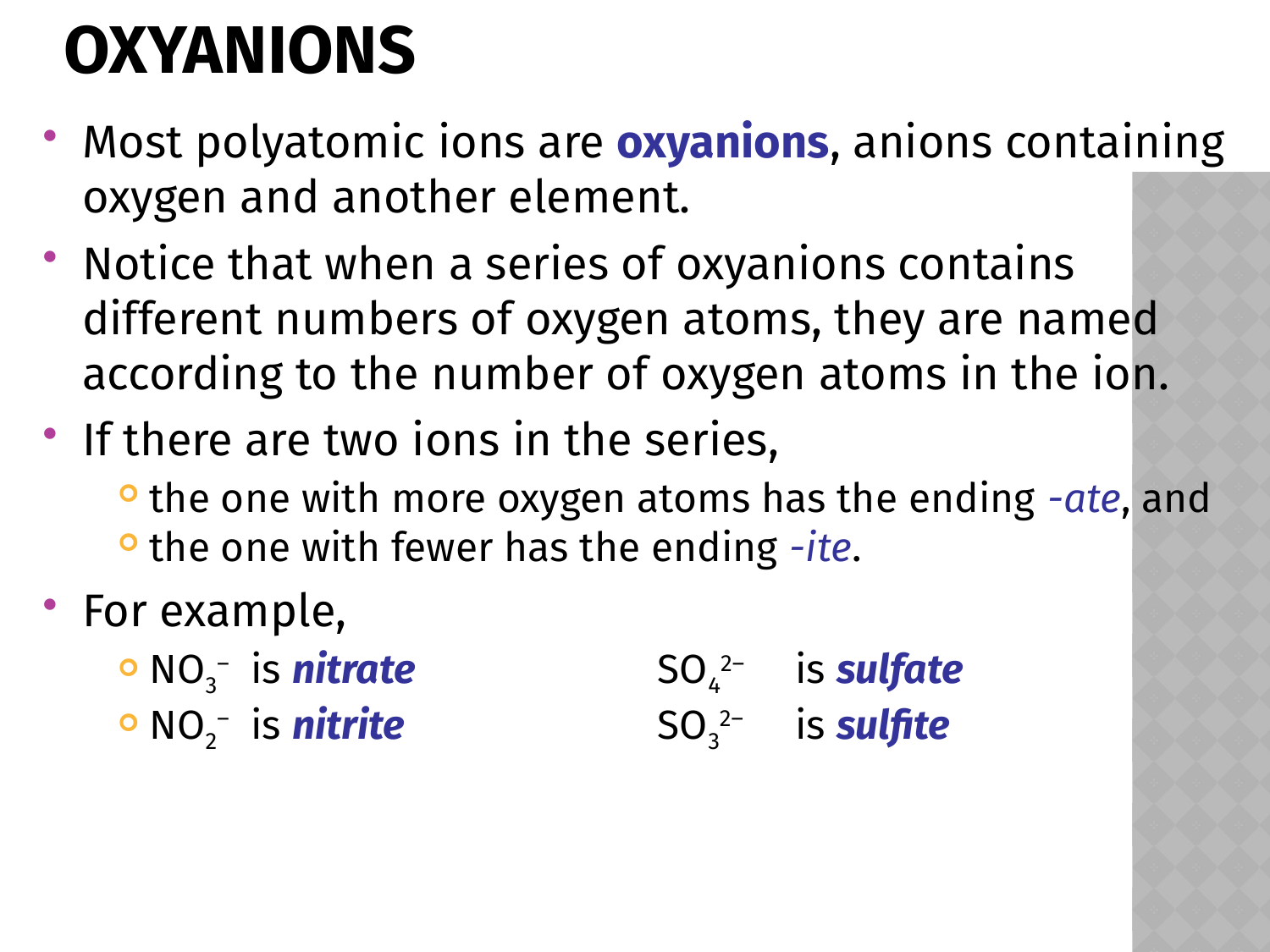

# Oxyanions
Most polyatomic ions are oxyanions, anions containing oxygen and another element.
Notice that when a series of oxyanions contains different numbers of oxygen atoms, they are named according to the number of oxygen atoms in the ion.
If there are two ions in the series,
the one with more oxygen atoms has the ending -ate, and
the one with fewer has the ending -ite.
For example,
NO3–  is nitrate		SO42–	 is sulfate
NO2–  is nitrite		SO32– 	 is sulfite